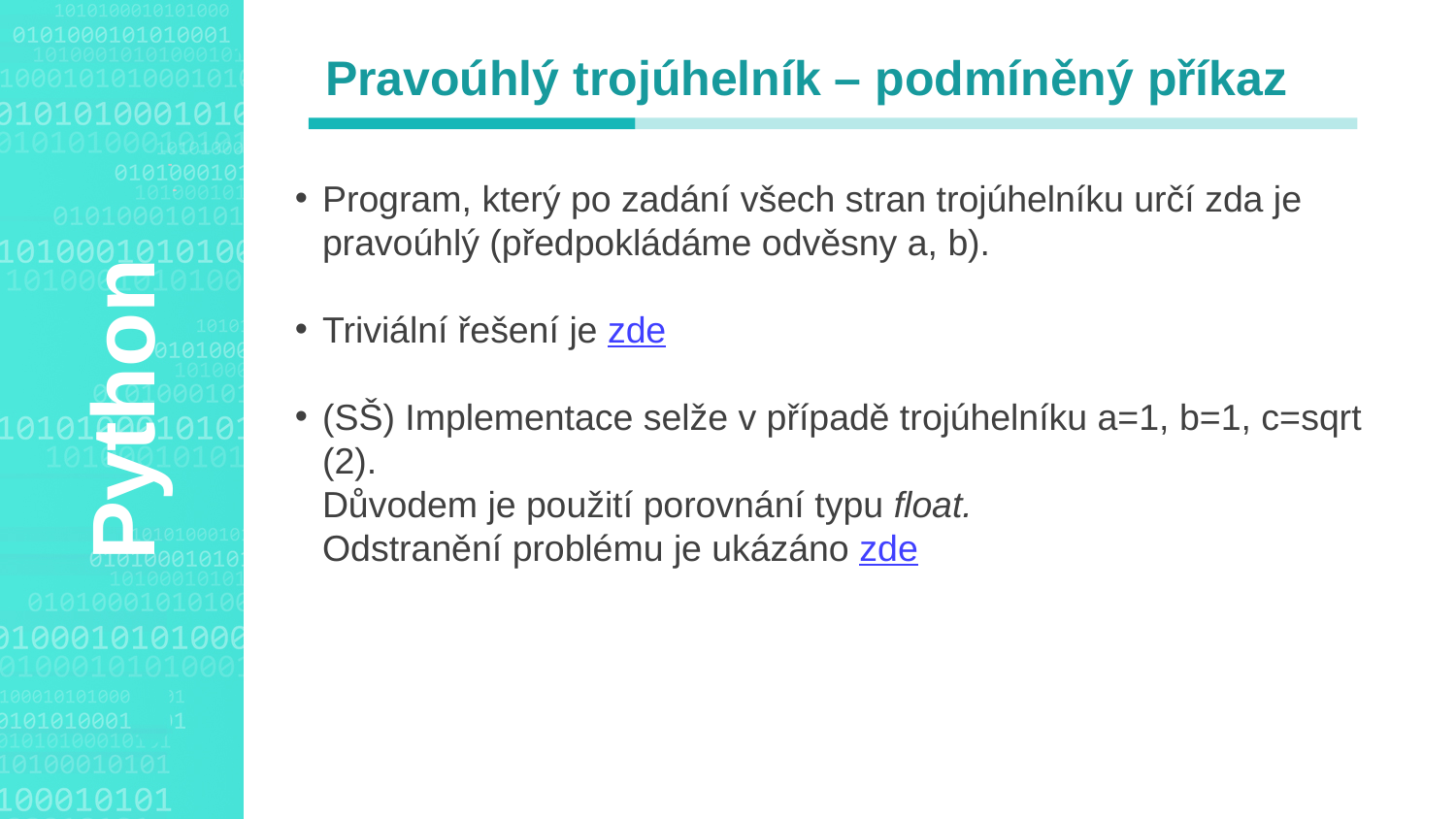

Pravoúhlý trojúhelník – podmíněný příkaz
Program, který po zadání všech stran trojúhelníku určí zda je pravoúhlý (předpokládáme odvěsny a, b).

Triviální řešení je zde

(SŠ) Implementace selže v případě trojúhelníku a=1, b=1, c=sqrt (2).
Důvodem je použití porovnání typu float.
Odstranění problému je ukázáno zde

Agenda Style

Python